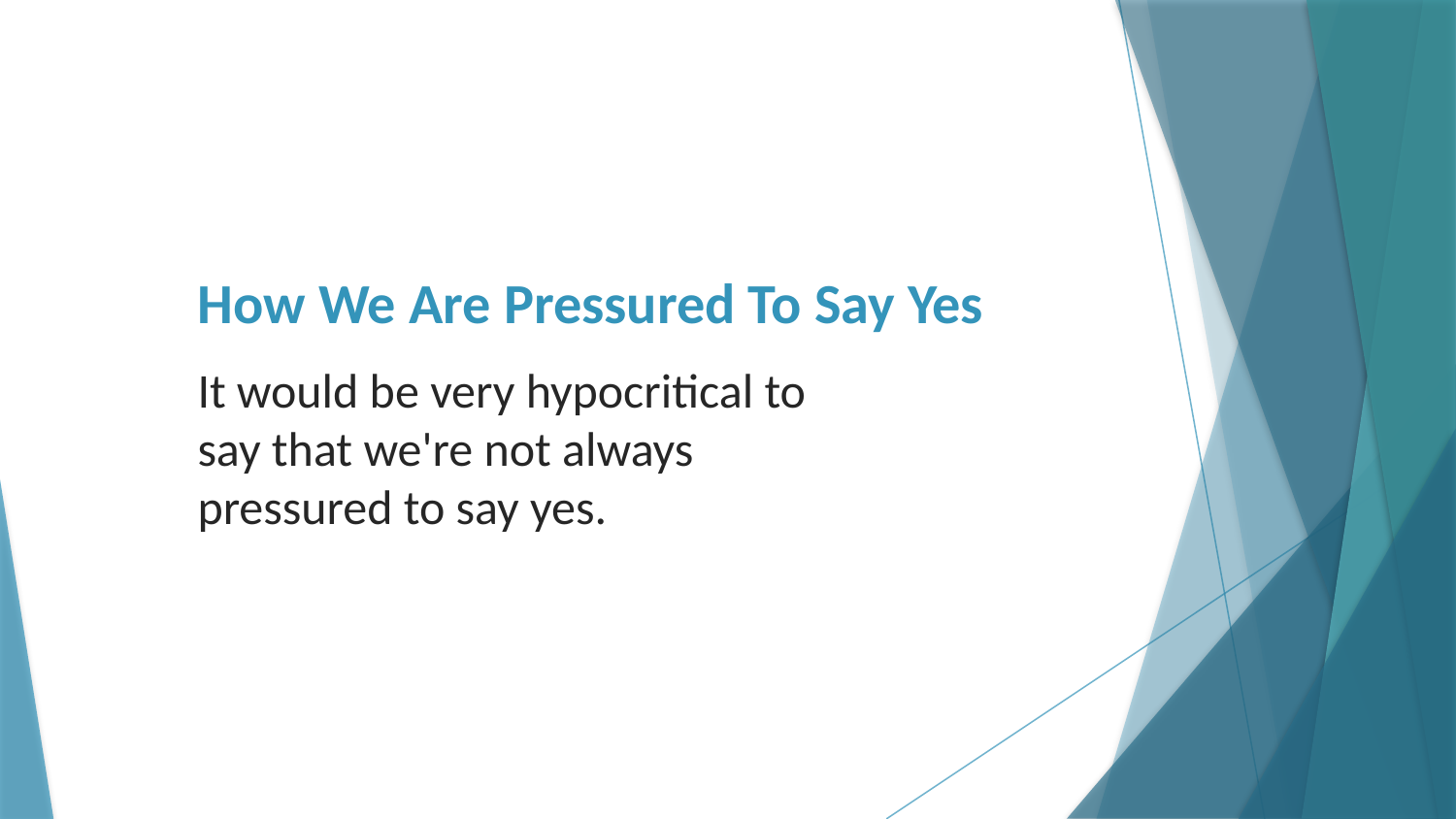

# How We Are Pressured To Say Yes
It would be very hypocritical to say that we're not always pressured to say yes.